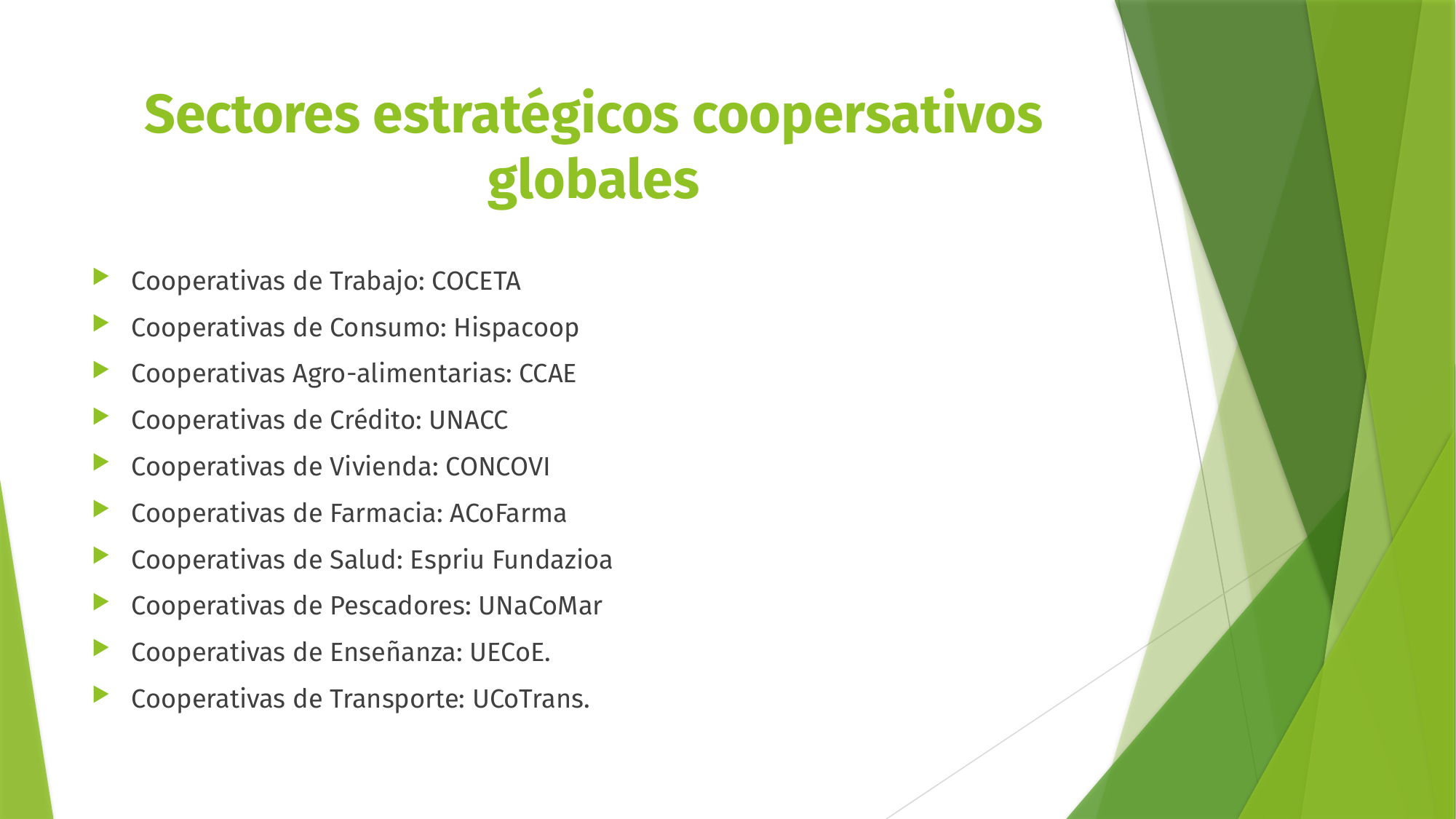

# Sectores estratégicos coopersativos globales
Cooperativas de Trabajo: COCETA
Cooperativas de Consumo: Hispacoop
Cooperativas Agro-alimentarias: CCAE
Cooperativas de Crédito: UNACC
Cooperativas de Vivienda: CONCOVI
Cooperativas de Farmacia: ACoFarma
Cooperativas de Salud: Espriu Fundazioa
Cooperativas de Pescadores: UNaCoMar
Cooperativas de Enseñanza: UECoE.
Cooperativas de Transporte: UCoTrans.